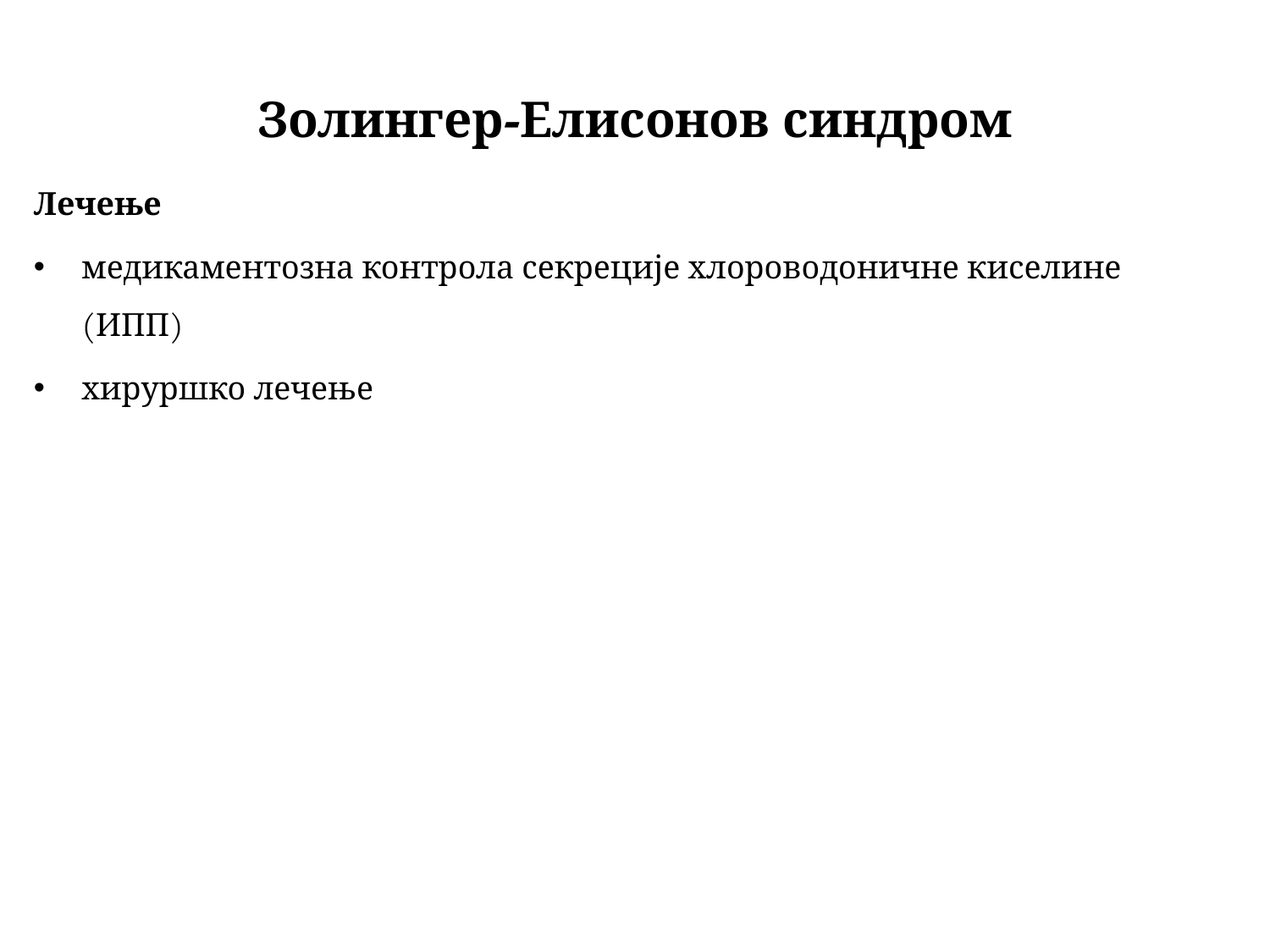

# Золингер-Елисонов синдром
Лечење
медикаментозна контрола секреције хлороводоничне киселине (ИПП)
хируршко лечење